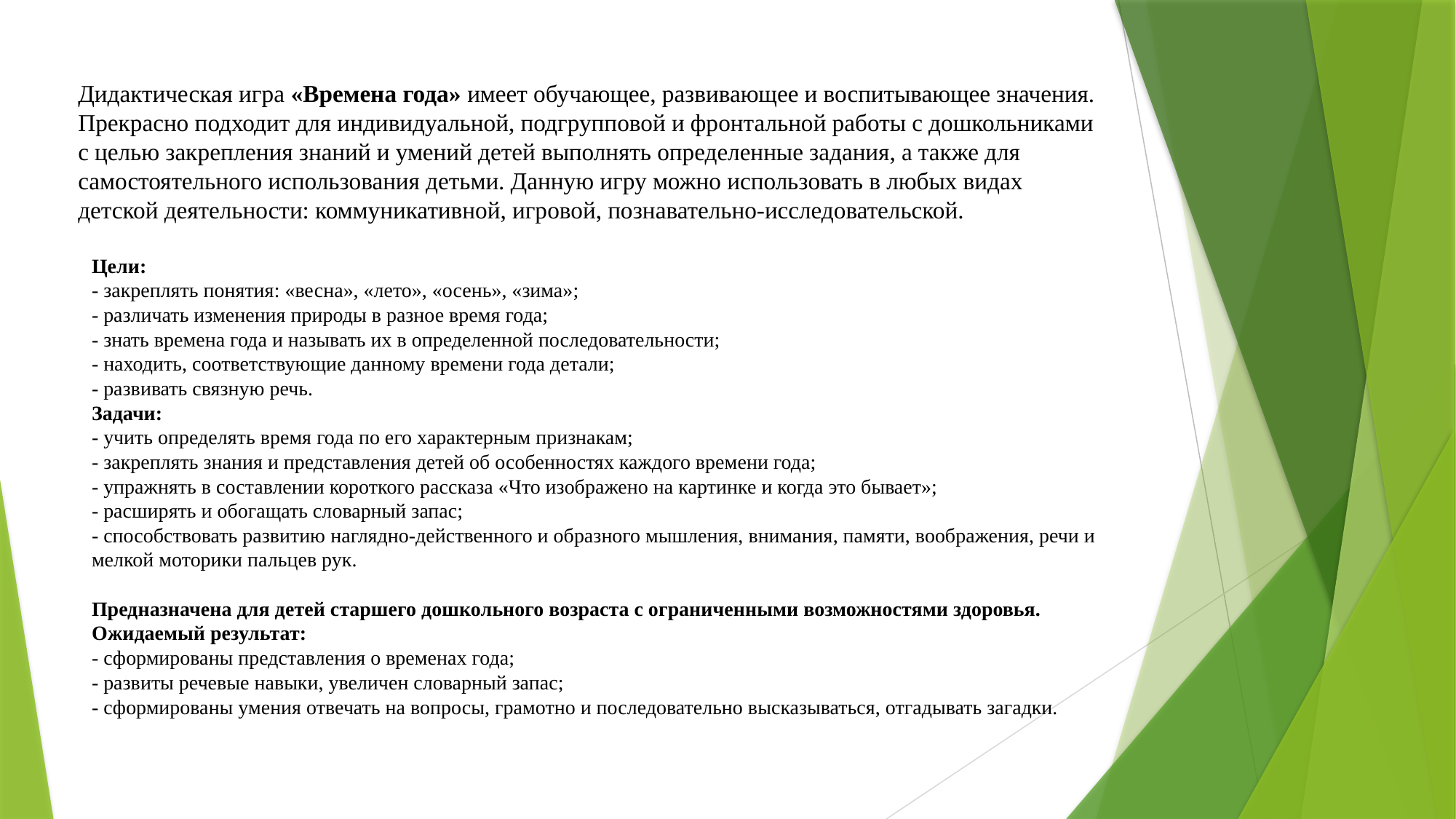

# Дидактическая игра «Времена года» имеет обучающее, развивающее и воспитывающее значения. Прекрасно подходит для индивидуальной, подгрупповой и фронтальной работы с дошкольниками с целью закрепления знаний и умений детей выполнять определенные задания, а также для самостоятельного использования детьми. Данную игру можно использовать в любых видах детской деятельности: коммуникативной, игровой, познавательно-исследовательской.
Цели:
- закреплять понятия: «весна», «лето», «осень», «зима»;
- различать изменения природы в разное время года;
- знать времена года и называть их в определенной последовательности;
- находить, соответствующие данному времени года детали;
- развивать связную речь.
Задачи:
- учить определять время года по его характерным признакам;
- закреплять знания и представления детей об особенностях каждого времени года;
- упражнять в составлении короткого рассказа «Что изображено на картинке и когда это бывает»;
- расширять и обогащать словарный запас;
- способствовать развитию наглядно-действенного и образного мышления, внимания, памяти, воображения, речи и мелкой моторики пальцев рук.

Предназначена для детей старшего дошкольного возраста с ограниченными возможностями здоровья.
Ожидаемый результат:
- сформированы представления о временах года;
- развиты речевые навыки, увеличен словарный запас;
- сформированы умения отвечать на вопросы, грамотно и последовательно высказываться, отгадывать загадки.